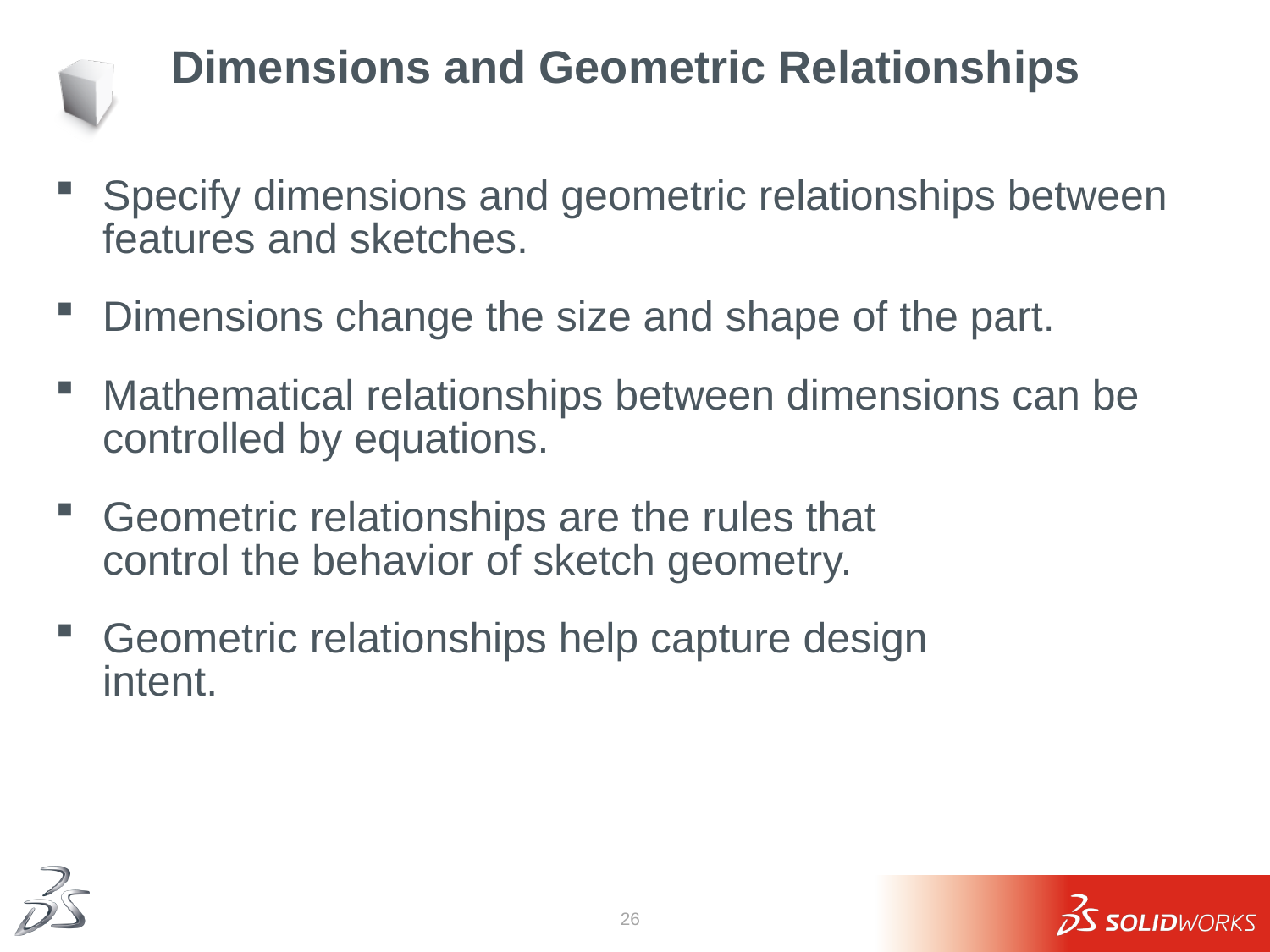

# Dimensions and Geometric Relationships
Specify dimensions and geometric relationships between features and sketches.
Dimensions change the size and shape of the part.
Mathematical relationships between dimensions can be controlled by equations.
Geometric relationships are the rules that
control the behavior of sketch geometry.
Geometric relationships help capture design
intent.